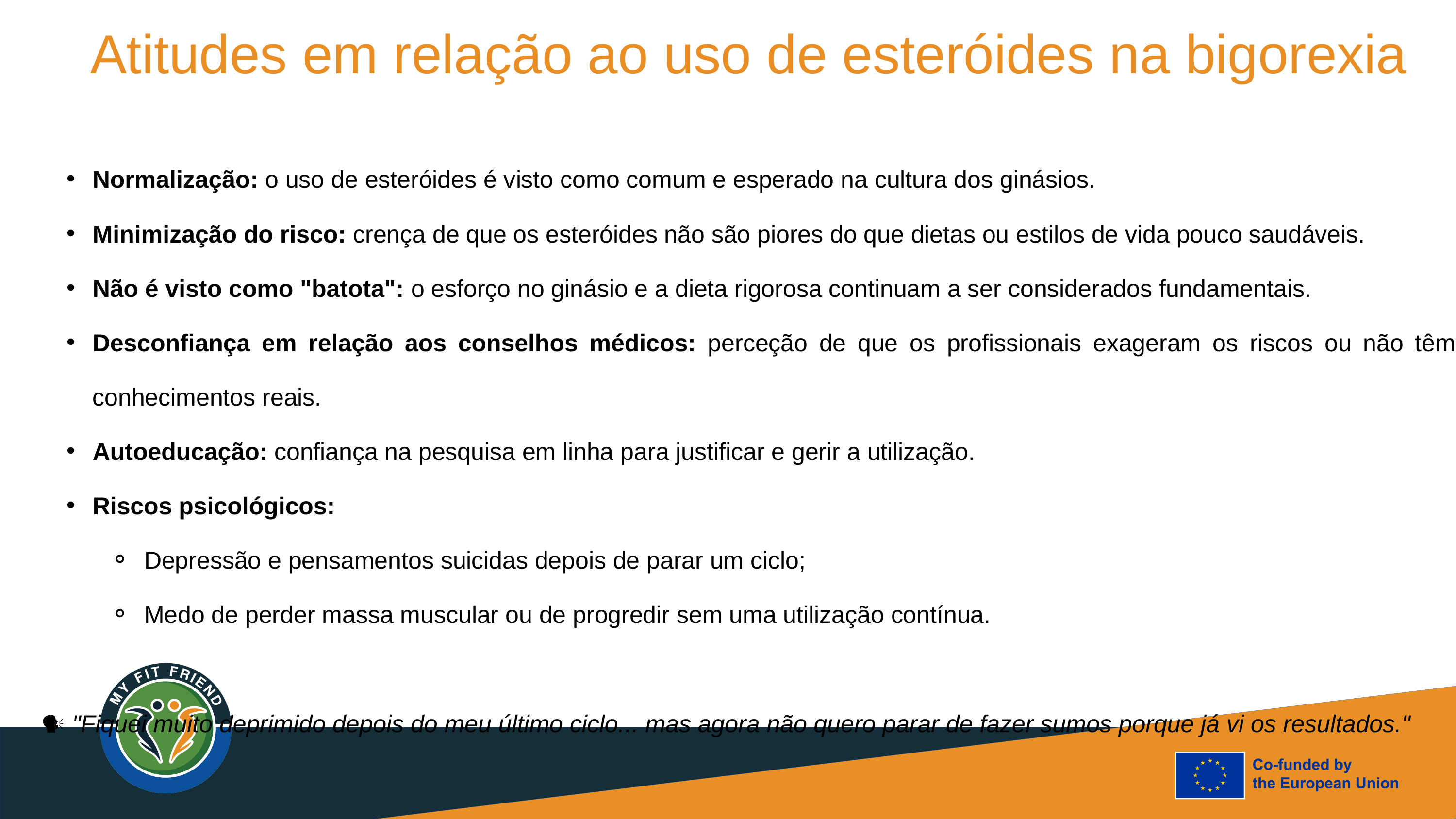

Atitudes em relação ao uso de esteróides na bigorexia

Normalização: o uso de esteróides é visto como comum e esperado na cultura dos ginásios.
Minimização do risco: crença de que os esteróides não são piores do que dietas ou estilos de vida pouco saudáveis.
Não é visto como "batota": o esforço no ginásio e a dieta rigorosa continuam a ser considerados fundamentais.
Desconfiança em relação aos conselhos médicos: perceção de que os profissionais exageram os riscos ou não têm conhecimentos reais.
Autoeducação: confiança na pesquisa em linha para justificar e gerir a utilização.
Riscos psicológicos:
Depressão e pensamentos suicidas depois de parar um ciclo;
Medo de perder massa muscular ou de progredir sem uma utilização contínua.

🗣 "Fiquei muito deprimido depois do meu último ciclo... mas agora não quero parar de fazer sumos porque já vi os resultados."